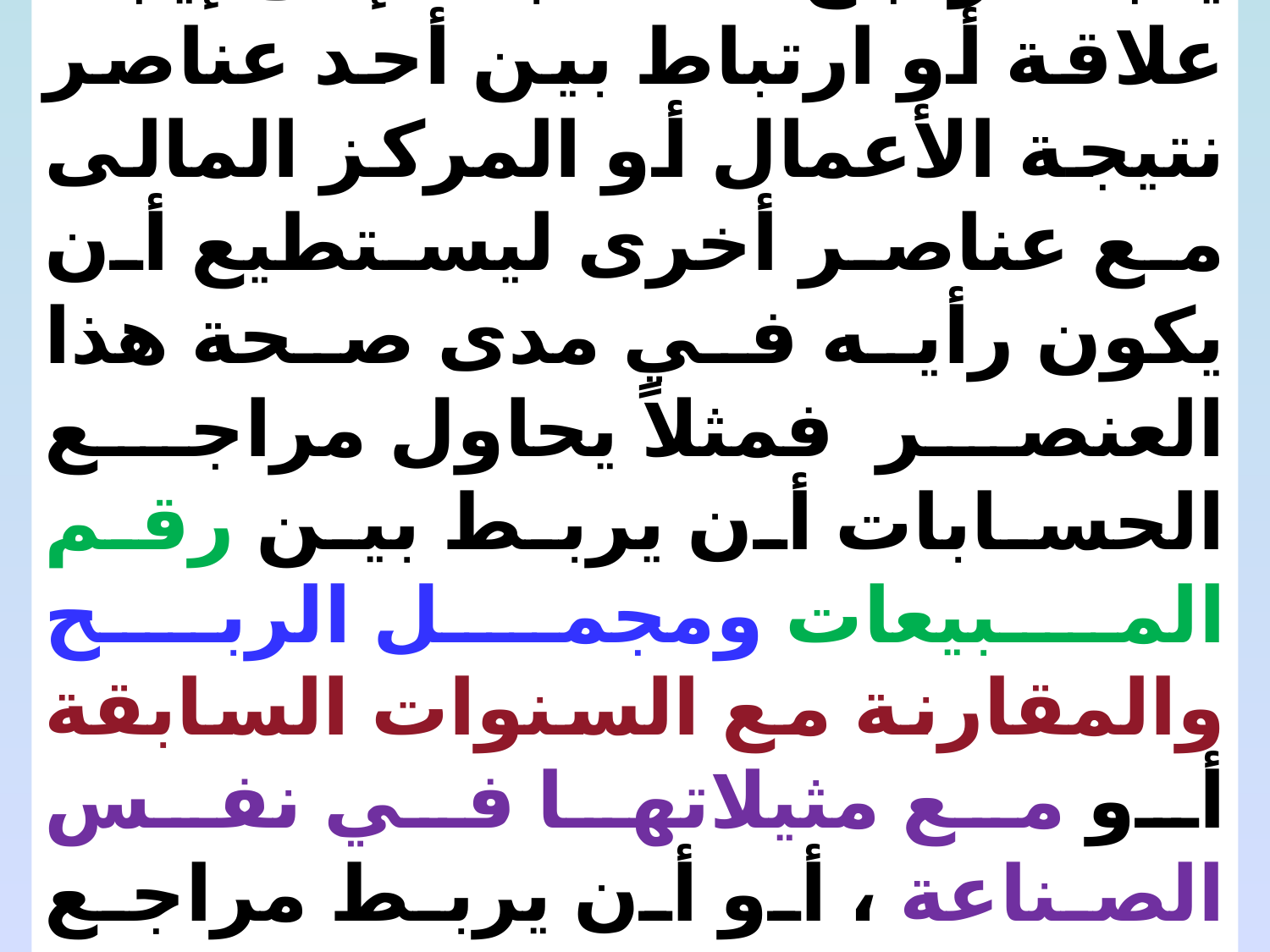

7- أسلوب التحليل المالي:
يلجأ مراجع الحسابات إلى إيجاد علاقة أو ارتباط بين أحد عناصر نتيجة الأعمال أو المركز المالى مع عناصر أخرى ليستطيع أن يكون رأيه في مدى صحة هذا العنصر  فمثلاً يحاول مراجع الحسابات أن يربط بين رقم المبيعات ومجمل الربح والمقارنة مع السنوات السابقة أو مع مثيلاتها في نفس الصناعة ، أو أن يربط مراجع الحسابات بين القروض والفوائد المدفوعة.. الخ